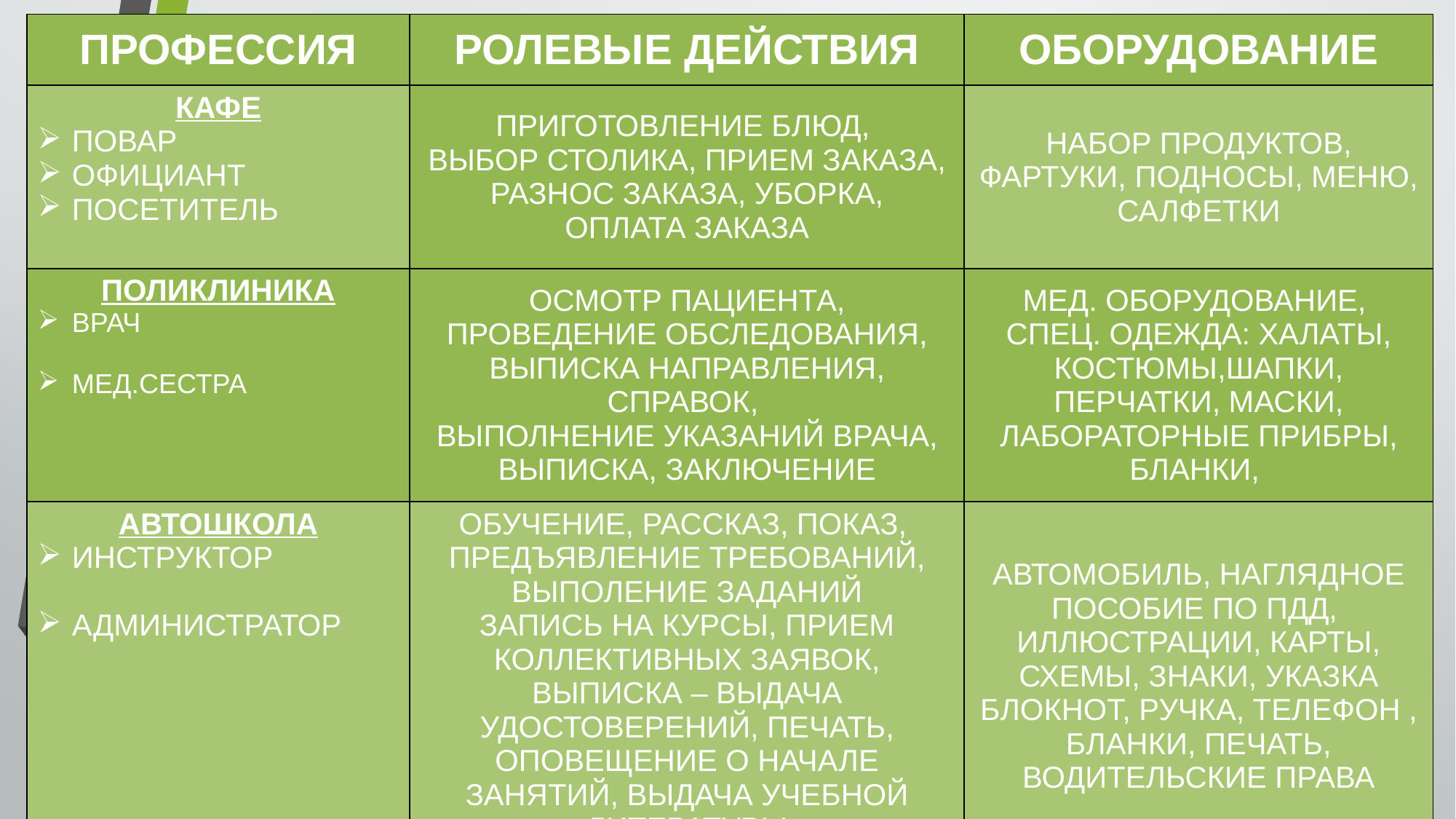

| ПРОФЕССИЯ | РОЛЕВЫЕ ДЕЙСТВИЯ | ОБОРУДОВАНИЕ |
| --- | --- | --- |
| КАФЕ ПОВАР ОФИЦИАНТ ПОСЕТИТЕЛЬ | ПРИГОТОВЛЕНИЕ БЛЮД, ВЫБОР СТОЛИКА, ПРИЕМ ЗАКАЗА, РАЗНОС ЗАКАЗА, УБОРКА, ОПЛАТА ЗАКАЗА | НАБОР ПРОДУКТОВ, ФАРТУКИ, ПОДНОСЫ, МЕНЮ, САЛФЕТКИ |
| ПОЛИКЛИНИКА ВРАЧ МЕД.СЕСТРА | ОСМОТР ПАЦИЕНТА, ПРОВЕДЕНИЕ ОБСЛЕДОВАНИЯ, ВЫПИСКА НАПРАВЛЕНИЯ, СПРАВОК, ВЫПОЛНЕНИЕ УКАЗАНИЙ ВРАЧА, ВЫПИСКА, ЗАКЛЮЧЕНИЕ | МЕД. ОБОРУДОВАНИЕ, СПЕЦ. ОДЕЖДА: ХАЛАТЫ, КОСТЮМЫ,ШАПКИ, ПЕРЧАТКИ, МАСКИ, ЛАБОРАТОРНЫЕ ПРИБРЫ, БЛАНКИ, |
| АВТОШКОЛА ИНСТРУКТОР АДМИНИСТРАТОР | ОБУЧЕНИЕ, РАССКАЗ, ПОКАЗ, ПРЕДЪЯВЛЕНИЕ ТРЕБОВАНИЙ, ВЫПОЛЕНИЕ ЗАДАНИЙ ЗАПИСЬ НА КУРСЫ, ПРИЕМ КОЛЛЕКТИВНЫХ ЗАЯВОК, ВЫПИСКА – ВЫДАЧА УДОСТОВЕРЕНИЙ, ПЕЧАТЬ, ОПОВЕЩЕНИЕ О НАЧАЛЕ ЗАНЯТИЙ, ВЫДАЧА УЧЕБНОЙ ЛИТЕРАТУРЫ | АВТОМОБИЛЬ, НАГЛЯДНОЕ ПОСОБИЕ ПО ПДД, ИЛЛЮСТРАЦИИ, КАРТЫ, СХЕМЫ, ЗНАКИ, УКАЗКА БЛОКНОТ, РУЧКА, ТЕЛЕФОН , БЛАНКИ, ПЕЧАТЬ, ВОДИТЕЛЬСКИЕ ПРАВА |